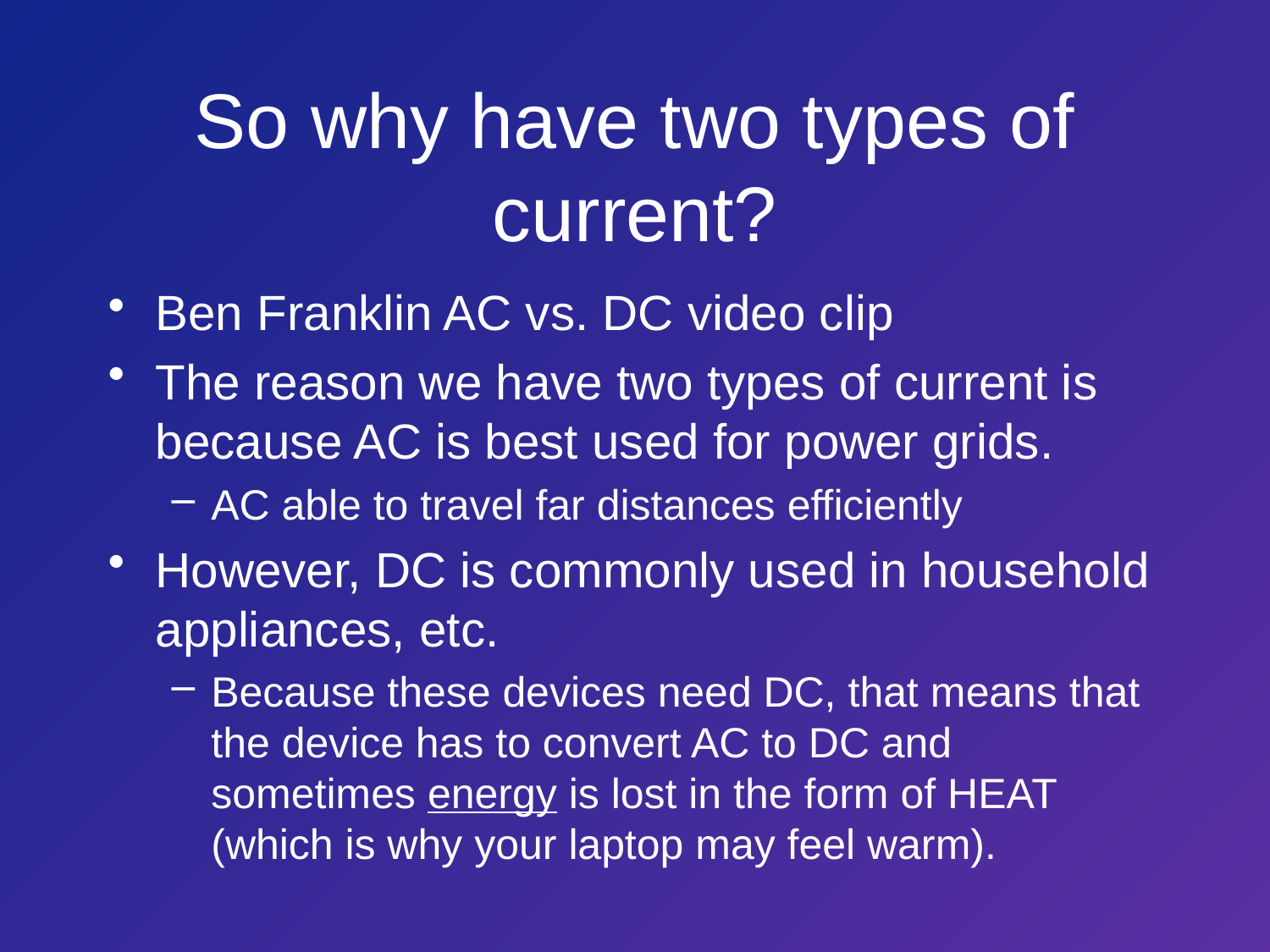

# So why have two types of current?
Ben Franklin AC vs. DC video clip
The reason we have two types of current is because AC is best used for power grids.
AC able to travel far distances efficiently
However, DC is commonly used in household appliances, etc.
Because these devices need DC, that means that the device has to convert AC to DC and sometimes energy is lost in the form of HEAT (which is why your laptop may feel warm).